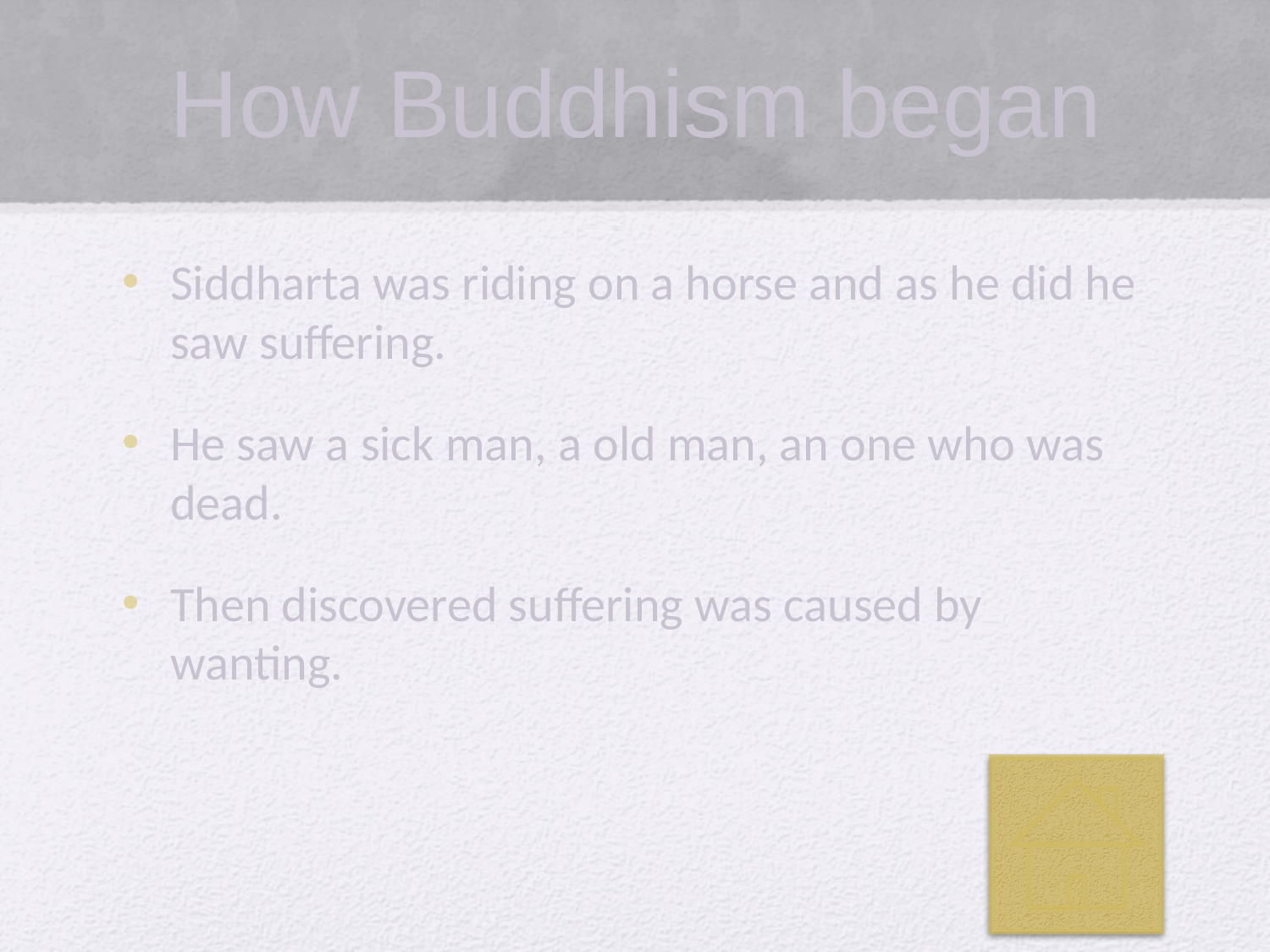

# How Buddhism began
Siddharta was riding on a horse and as he did he saw suffering.
He saw a sick man, a old man, an one who was dead.
Then discovered suffering was caused by wanting.